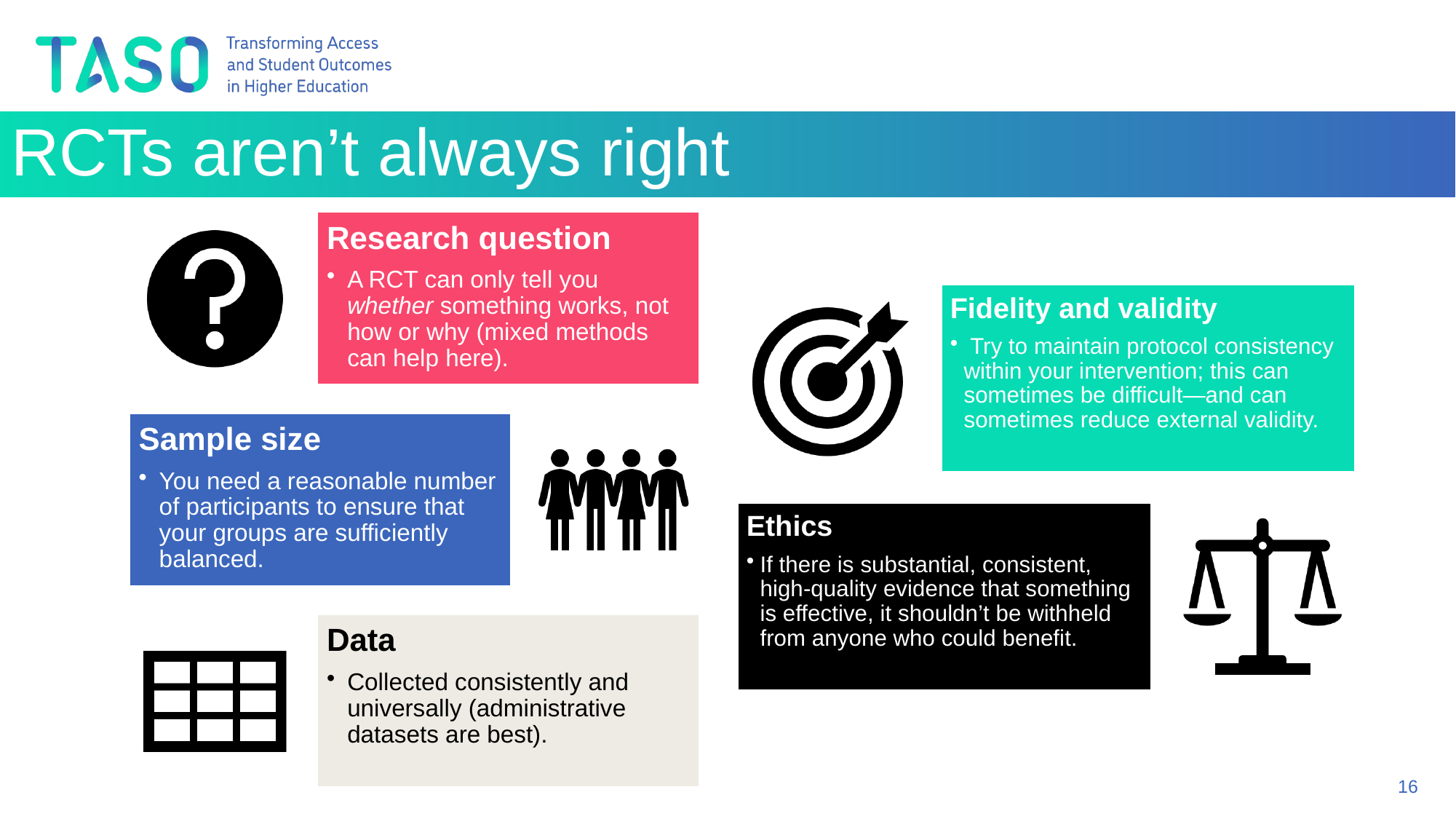

RCTs aren’t always right
Fidelity and validity
 Try to maintain protocol consistency within your intervention; this can sometimes be difficult—and can sometimes reduce external validity.
Ethics
If there is substantial, consistent, high-quality evidence that something is effective, it shouldn’t be withheld from anyone who could benefit.

Research question
A RCT can only tell you whether something works, not how or why (mixed methods can help here).
Sample size
You need a reasonable number of participants to ensure that your groups are sufficiently balanced.
Data
Collected consistently and universally (administrative datasets are best).
16